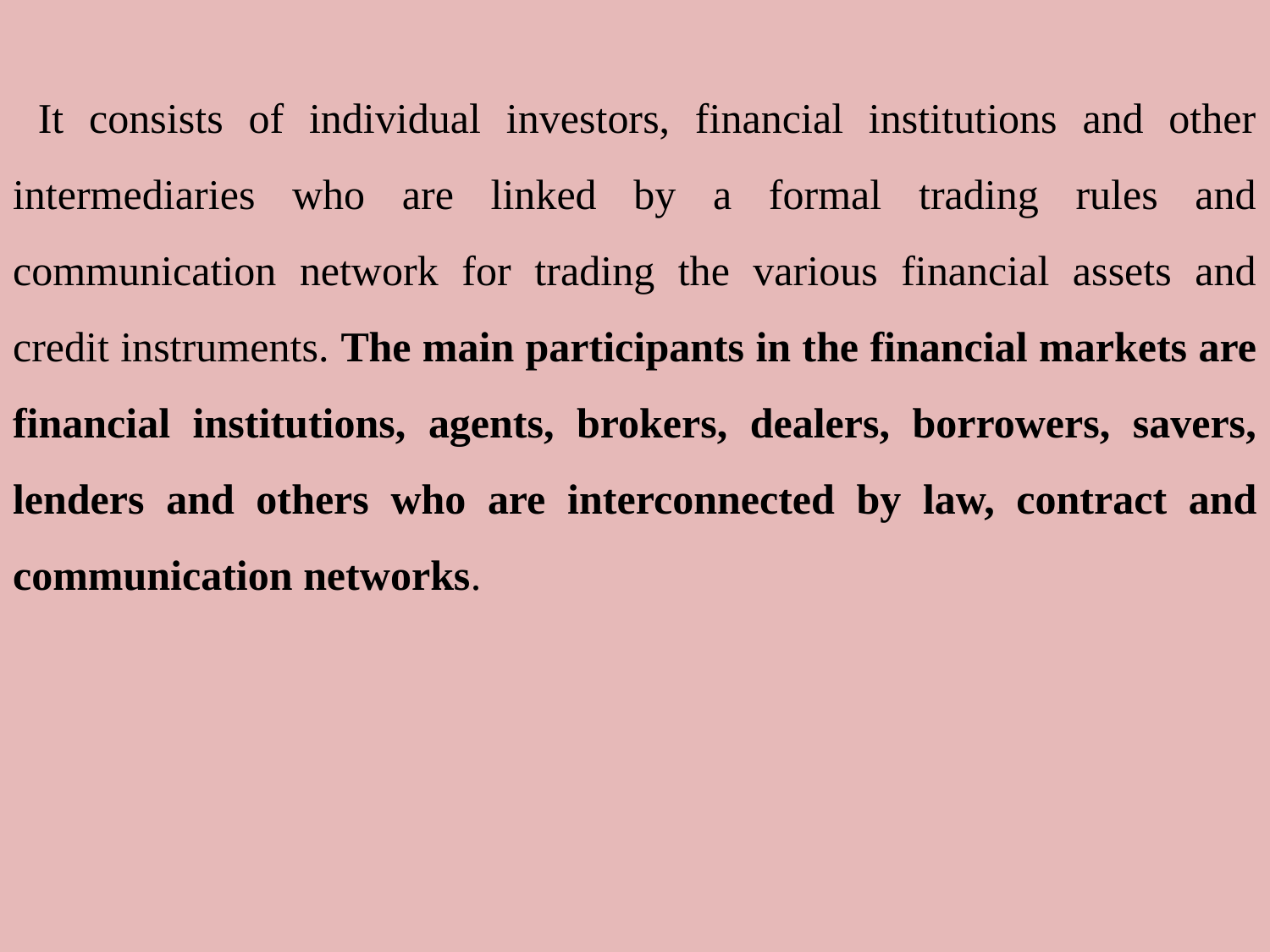

It consists of individual investors, financial institutions and other intermediaries who are linked by a formal trading rules and communication network for trading the various financial assets and credit instruments. The main participants in the financial markets are financial institutions, agents, brokers, dealers, borrowers, savers, lenders and others who are interconnected by law, contract and communication networks.